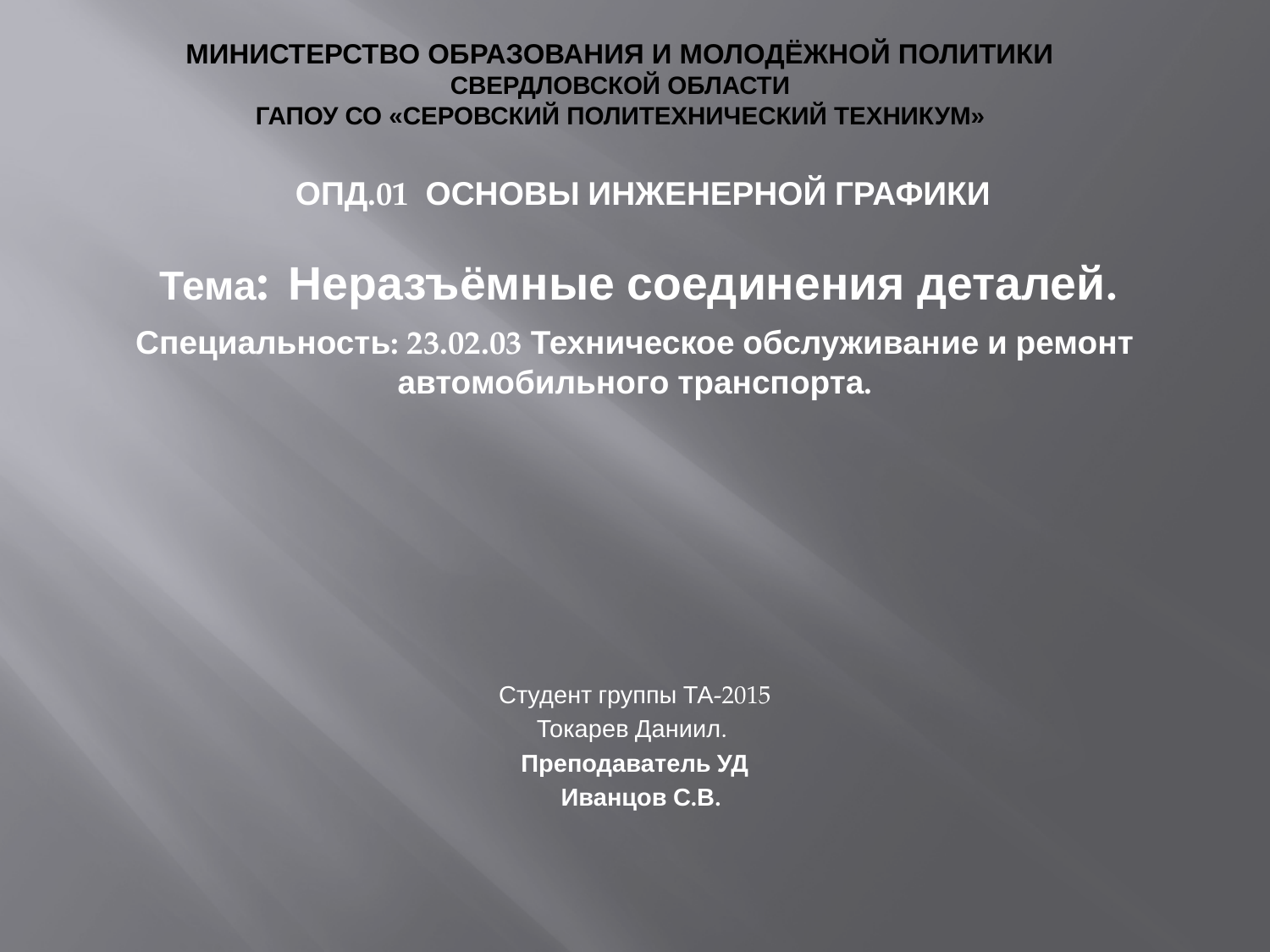

# Министерство образования и молодёжной политики Свердловской области ГАПОУ СО «СЕРОВСКИЙ ПОЛИТЕХНИЧЕСКИЙ ТЕХНИКУМ»
  ОПД.01  ОСНОВЫ ИНЖЕНЕРНОЙ ГРАФИКИ
 Тема: Неразъёмные соединения деталей.
Специальность: 23.02.03 Техническое обслуживание и ремонт автомобильного транспорта.

Студент группы ТА-2015
Токарев Даниил.
Преподаватель УД
  Иванцов С.В.